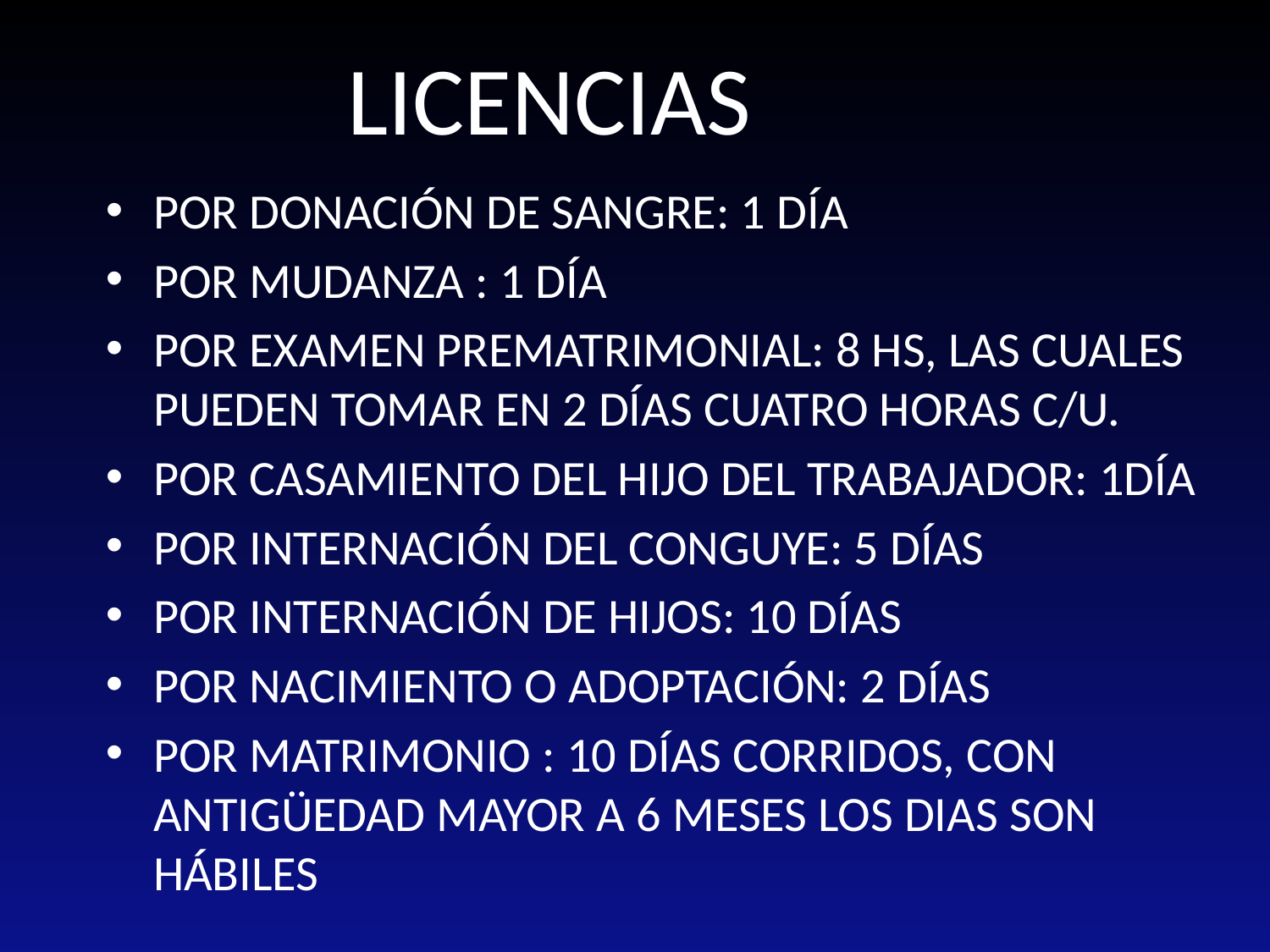

LICENCIAS
POR DONACIÓN DE SANGRE: 1 DÍA
POR MUDANZA : 1 DÍA
POR EXAMEN PREMATRIMONIAL: 8 HS, LAS CUALES PUEDEN TOMAR EN 2 DÍAS CUATRO HORAS C/U.
POR CASAMIENTO DEL HIJO DEL TRABAJADOR: 1DÍA
POR INTERNACIÓN DEL CONGUYE: 5 DÍAS
POR INTERNACIÓN DE HIJOS: 10 DÍAS
POR NACIMIENTO O ADOPTACIÓN: 2 DÍAS
POR MATRIMONIO : 10 DÍAS CORRIDOS, CON ANTIGÜEDAD MAYOR A 6 MESES LOS DIAS SON HÁBILES